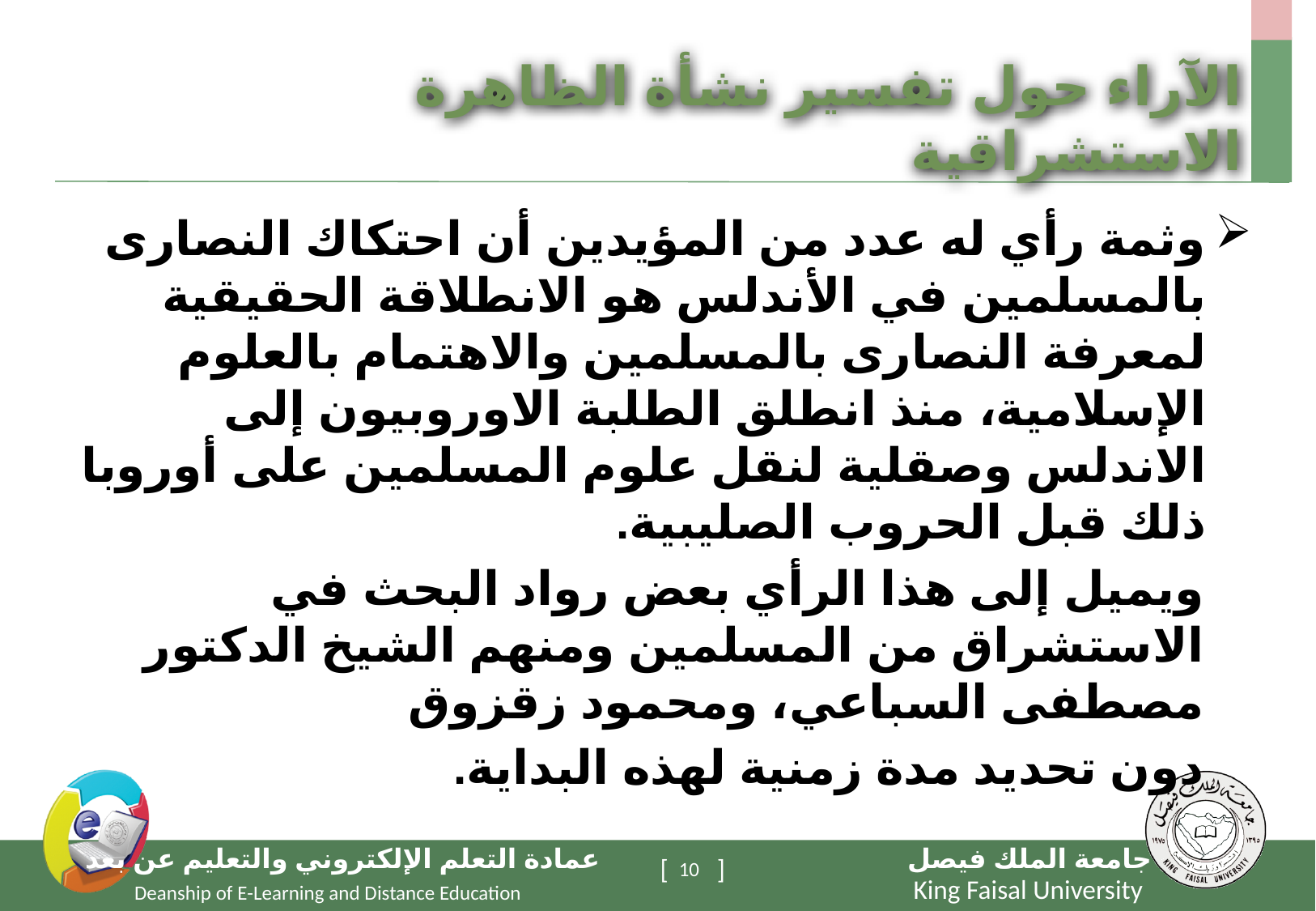

الآراء حول تفسير نشأة الظاهرة الاستشراقية
وثمة رأي له عدد من المؤيدين أن احتكاك النصارى بالمسلمين في الأندلس هو الانطلاقة الحقيقية لمعرفة النصارى بالمسلمين والاهتمام بالعلوم الإسلامية، منذ انطلق الطلبة الاوروبيون إلى الاندلس وصقلية لنقل علوم المسلمين على أوروبا  ذلك قبل الحروب الصليبية.
ويميل إلى هذا الرأي بعض رواد البحث في الاستشراق من المسلمين ومنهم الشيخ الدكتور مصطفى السباعي، ومحمود زقزوق
دون تحديد مدة زمنية لهذه البداية.

10